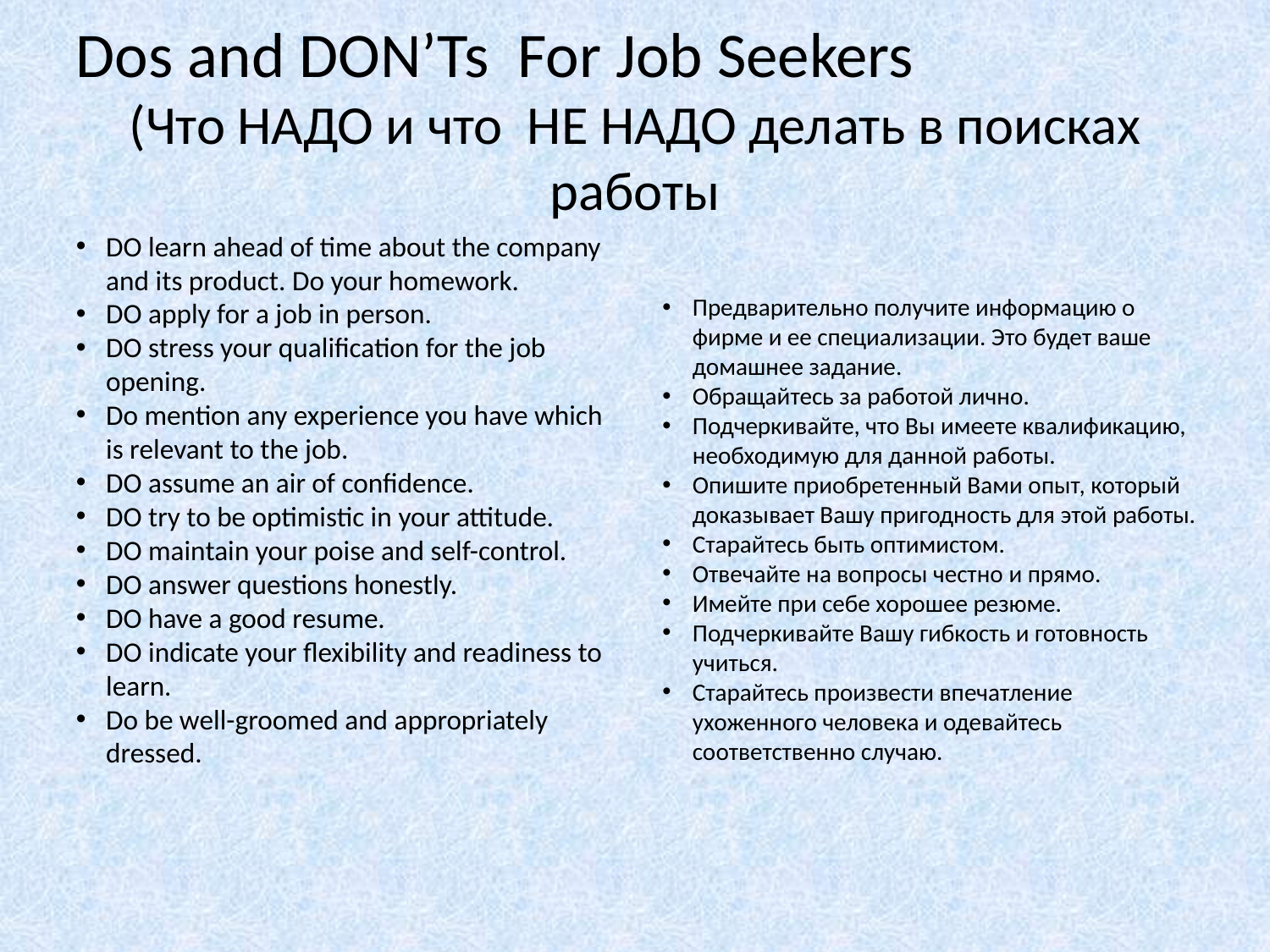

Dos and DON’Ts  For Job Seekers
(Что НАДО и что  НЕ НАДО делать в поисках работы
Предварительно получите информацию о фирме и ее специализации. Это будет ваше домашнее задание.
Обращайтесь за работой лично.
Подчеркивайте, что Вы имеете квалификацию, необходимую для данной работы.
Опишите приобретенный Вами опыт, который доказывает Вашу пригодность для этой работы.
Старайтесь быть оптимистом.
Отвечайте на вопросы честно и прямо.
Имейте при себе хорошее резюме.
Подчеркивайте Вашу гибкость и готовность учиться.
Старайтесь произвести впечатление ухоженного человека и одевайтесь соответственно случаю.

DO learn ahead of time about the company and its product. Do your homework.
DO apply for a job in person.
DO stress your qualification for the job opening.
Do mention any experience you have which is relevant to the job.
DO assume an air of confidence.
DO try to be optimistic in your attitude.
DO maintain your poise and self-control.
DO answer questions honestly.
DO have a good resume.
DO indicate your flexibility and readiness to learn.
Do be well-groomed and appropriately dressed.